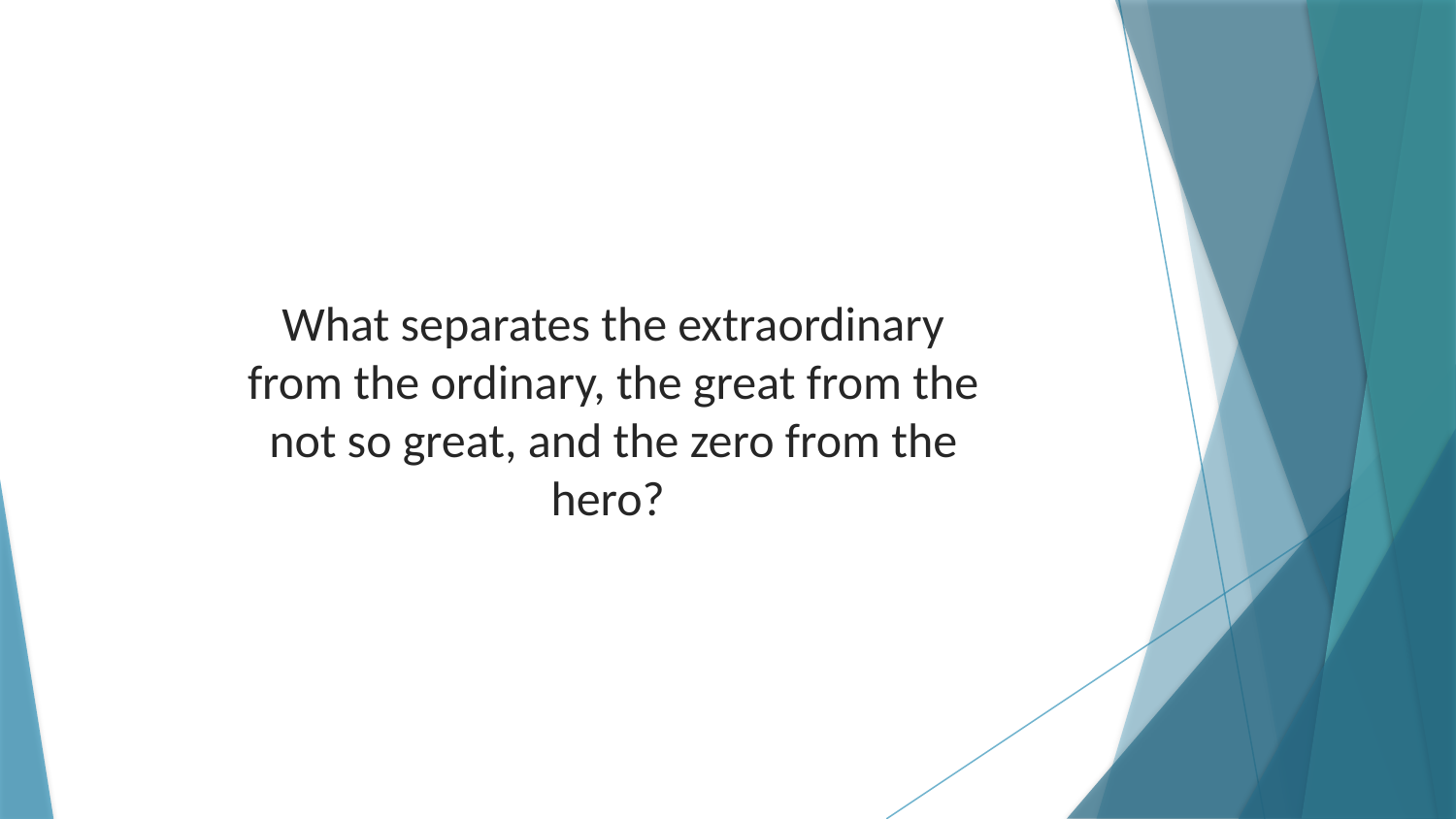

What separates the extraordinary from the ordinary, the great from the not so great, and the zero from the hero?